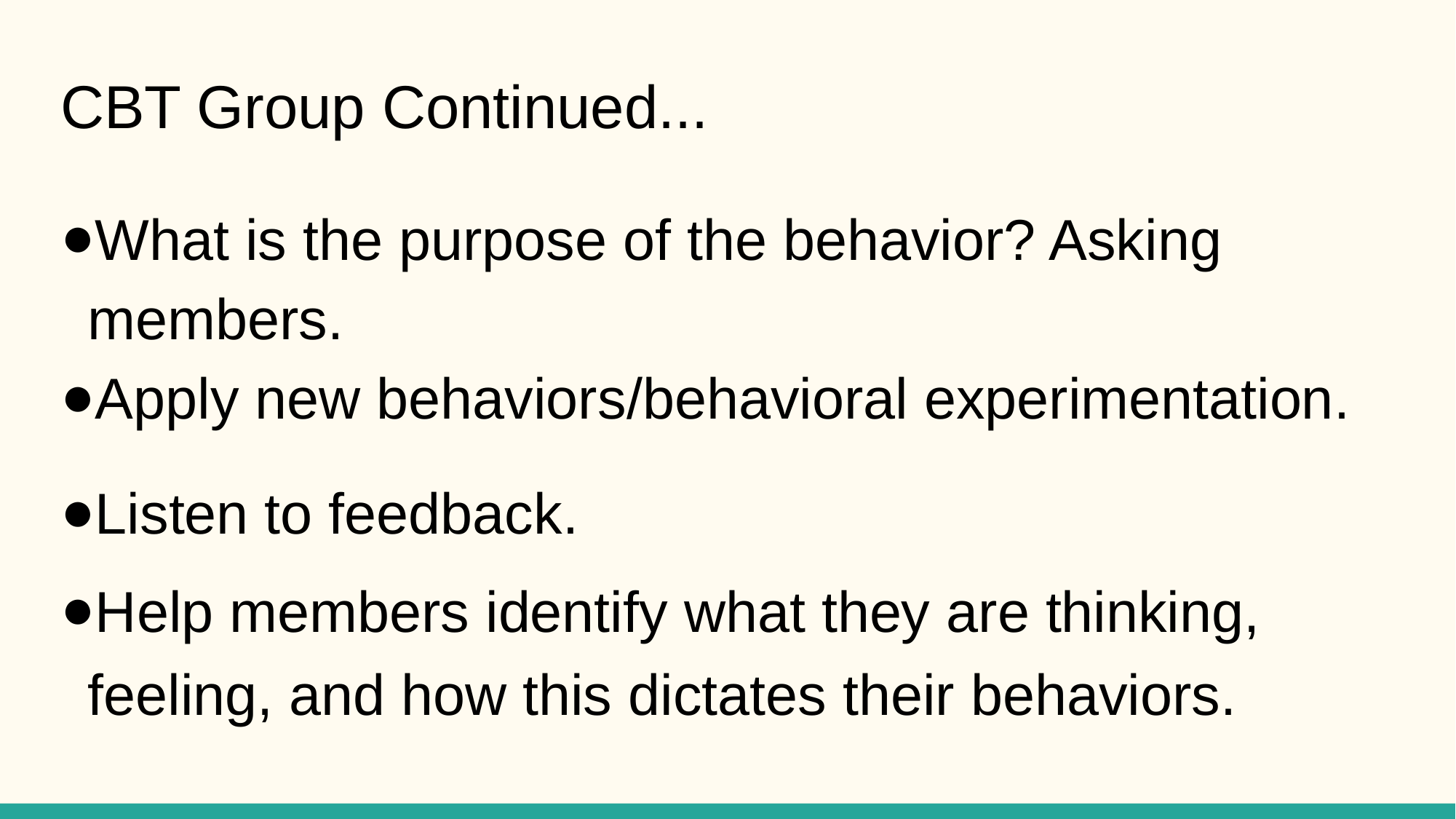

# CBT Group Continued...
What is the purpose of the behavior? Asking members.
Apply new behaviors/behavioral experimentation.
Listen to feedback.
Help members identify what they are thinking, feeling, and how this dictates their behaviors.